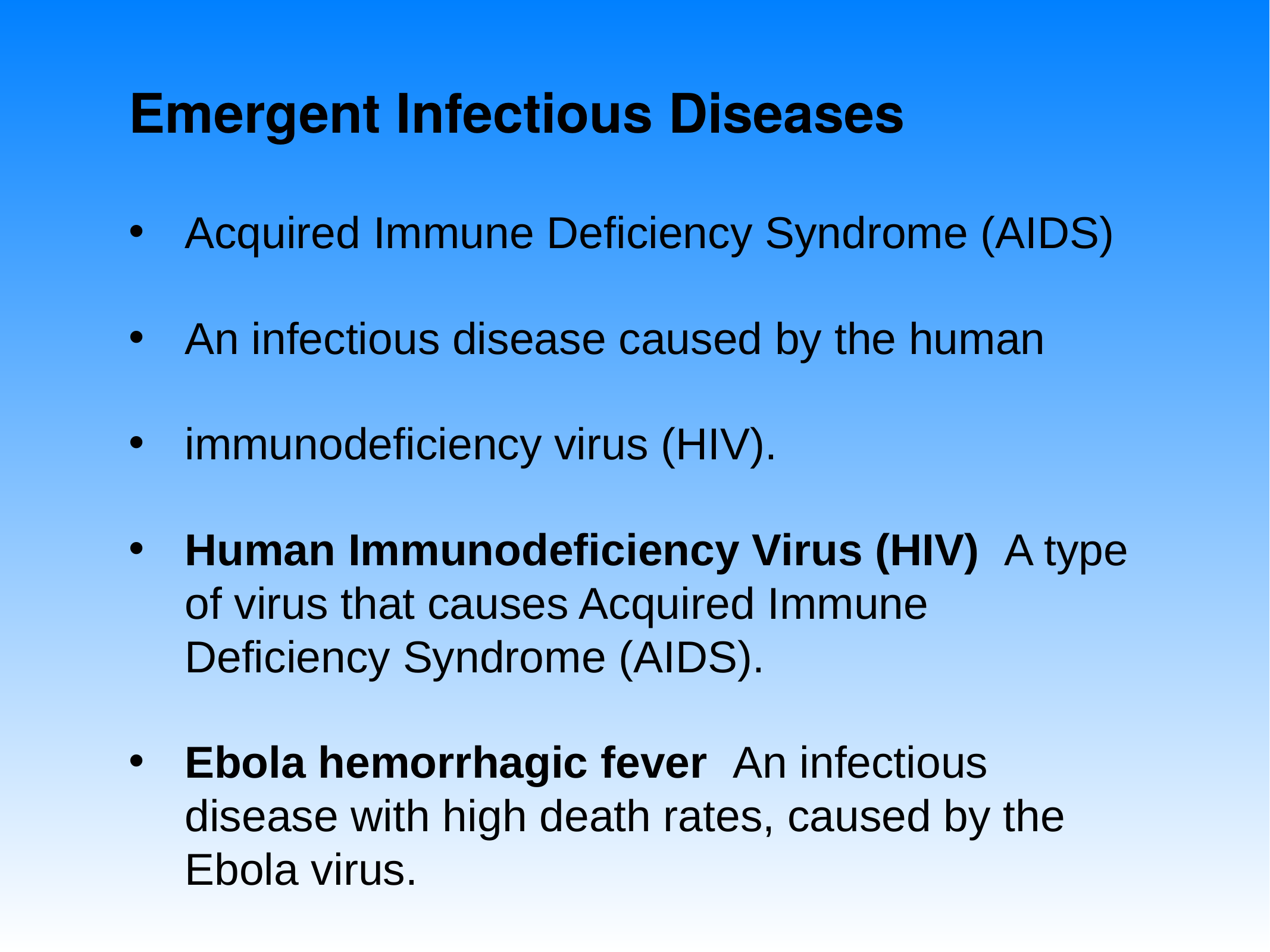

# Emergent Infectious Diseases
Acquired Immune Deficiency Syndrome (AIDS)
An infectious disease caused by the human
immunodeficiency virus (HIV).
Human Immunodeficiency Virus (HIV)  A type of virus that causes Acquired Immune Deficiency Syndrome (AIDS).
Ebola hemorrhagic fever  An infectious disease with high death rates, caused by the Ebola virus.